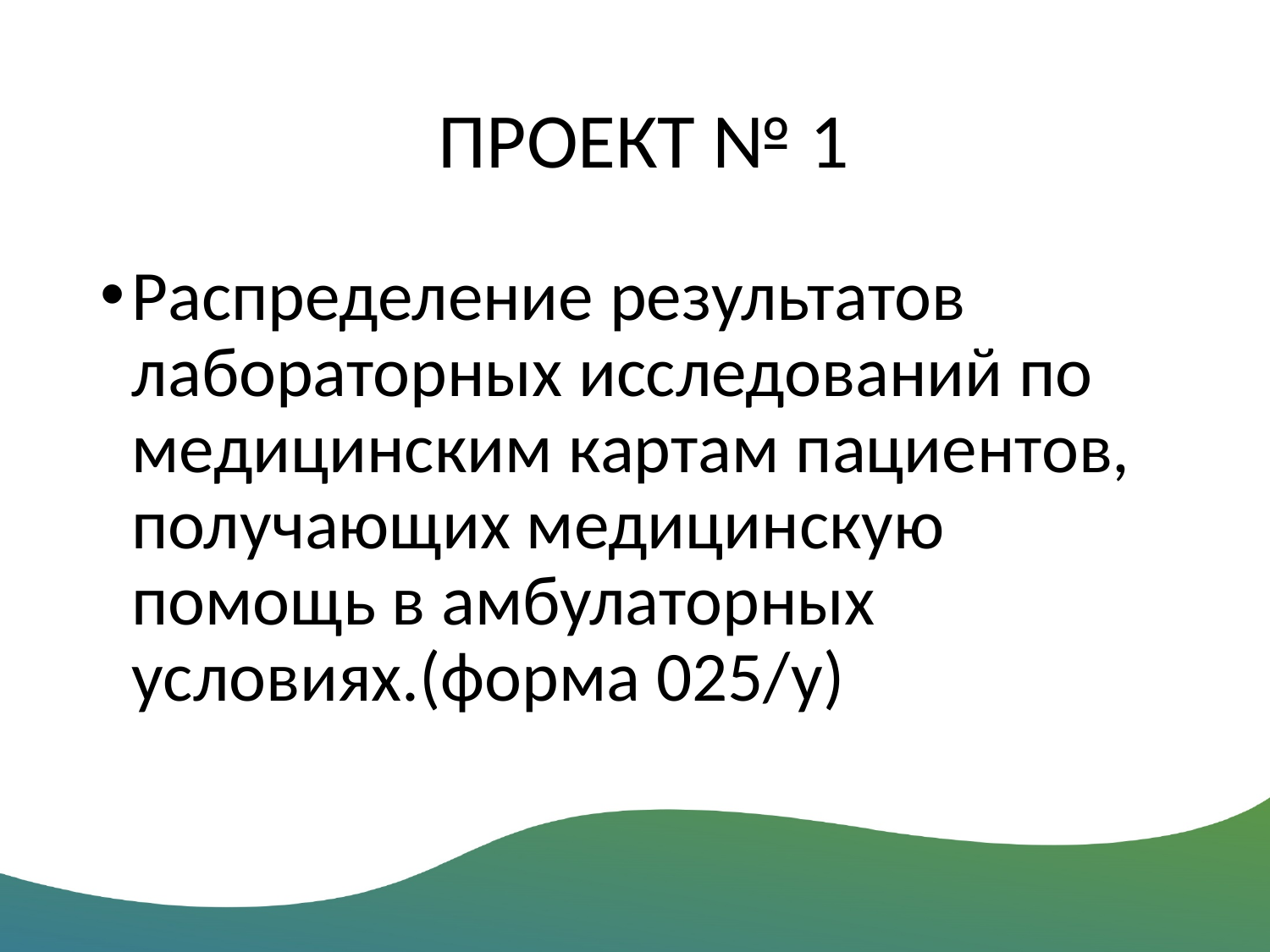

# ПРОЕКТ № 1
Распределение результатов лабораторных исследований по медицинским картам пациентов, получающих медицинскую помощь в амбулаторных условиях.(форма 025/у)